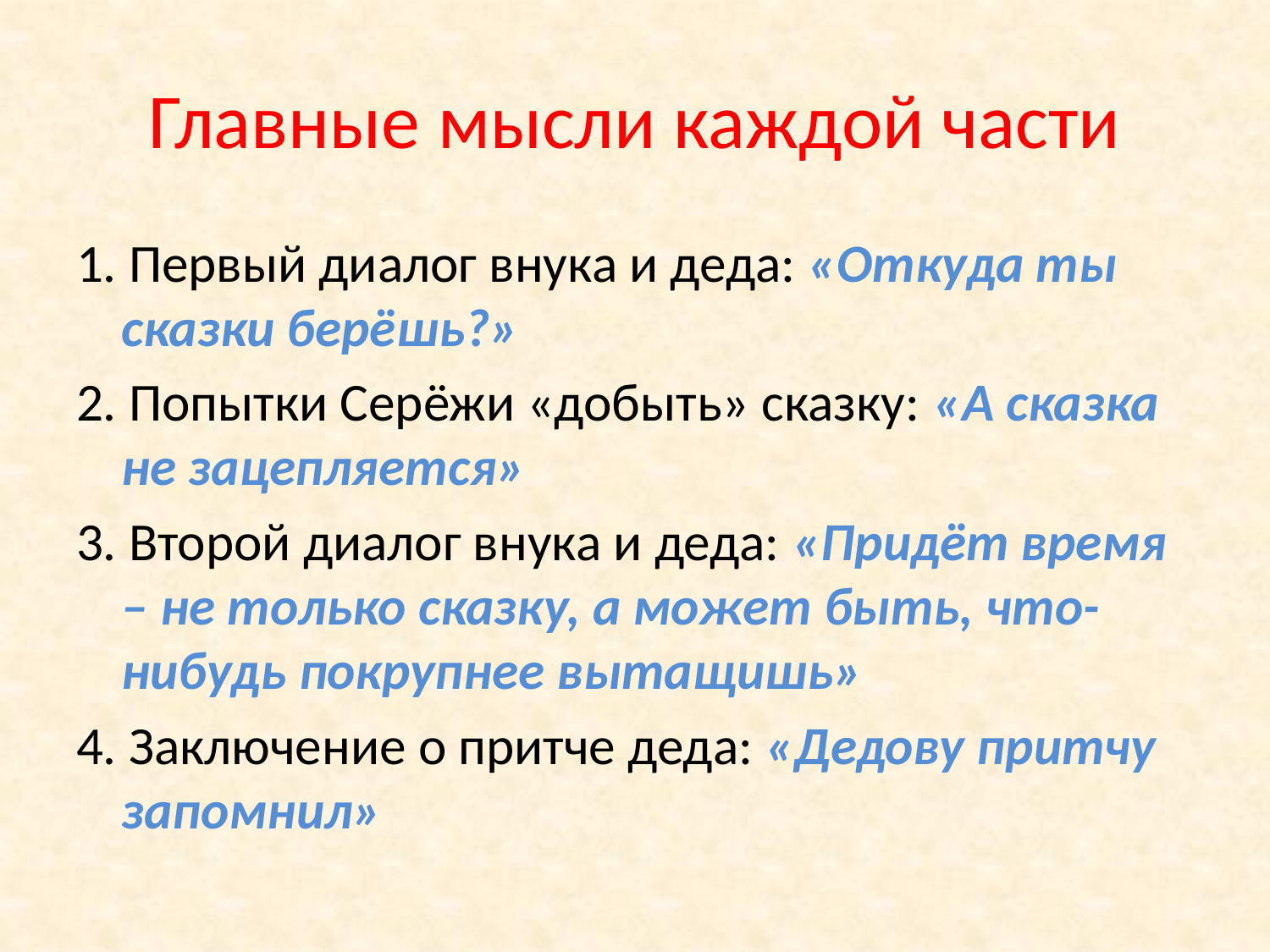

# Главные мысли каждой части
1. Первый диалог внука и деда: «Откуда ты сказки берёшь?»
2. Попытки Серёжи «добыть» сказку: «А сказка не зацепляется»
3. Второй диалог внука и деда: «Придёт время – не только сказку, а может быть, что-нибудь покрупнее вытащишь»
4. Заключение о притче деда: «Дедову притчу запомнил»